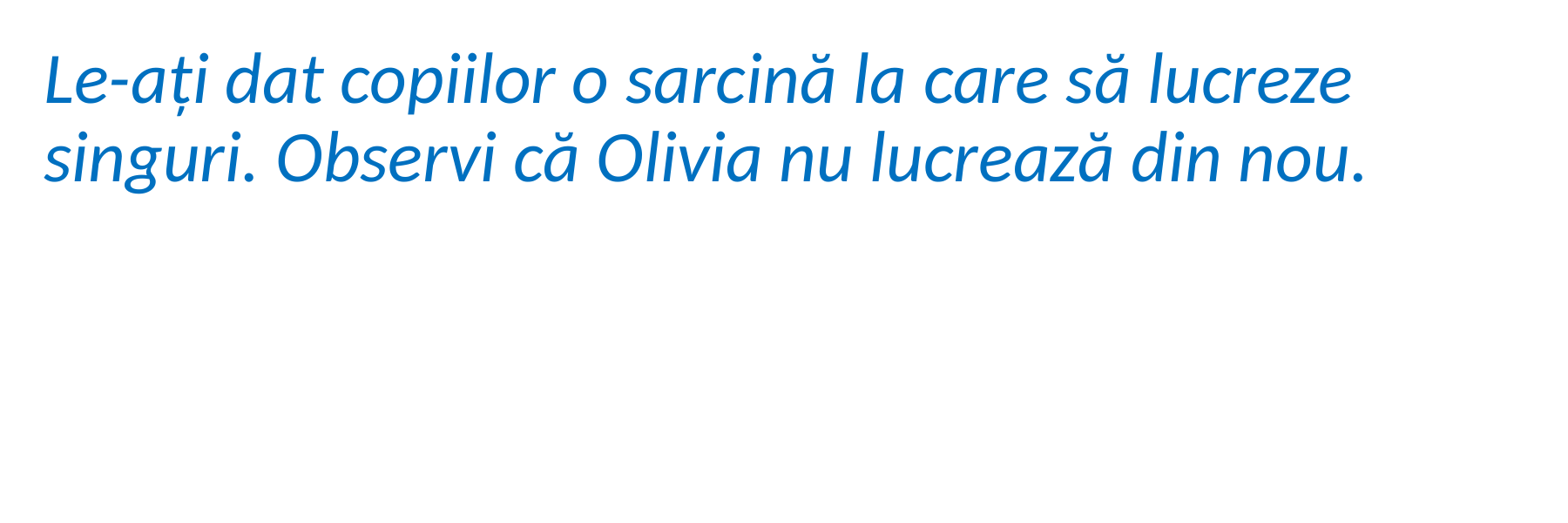

Le-ați dat copiilor o sarcină la care să lucreze singuri. Observi că Olivia nu lucrează din nou.